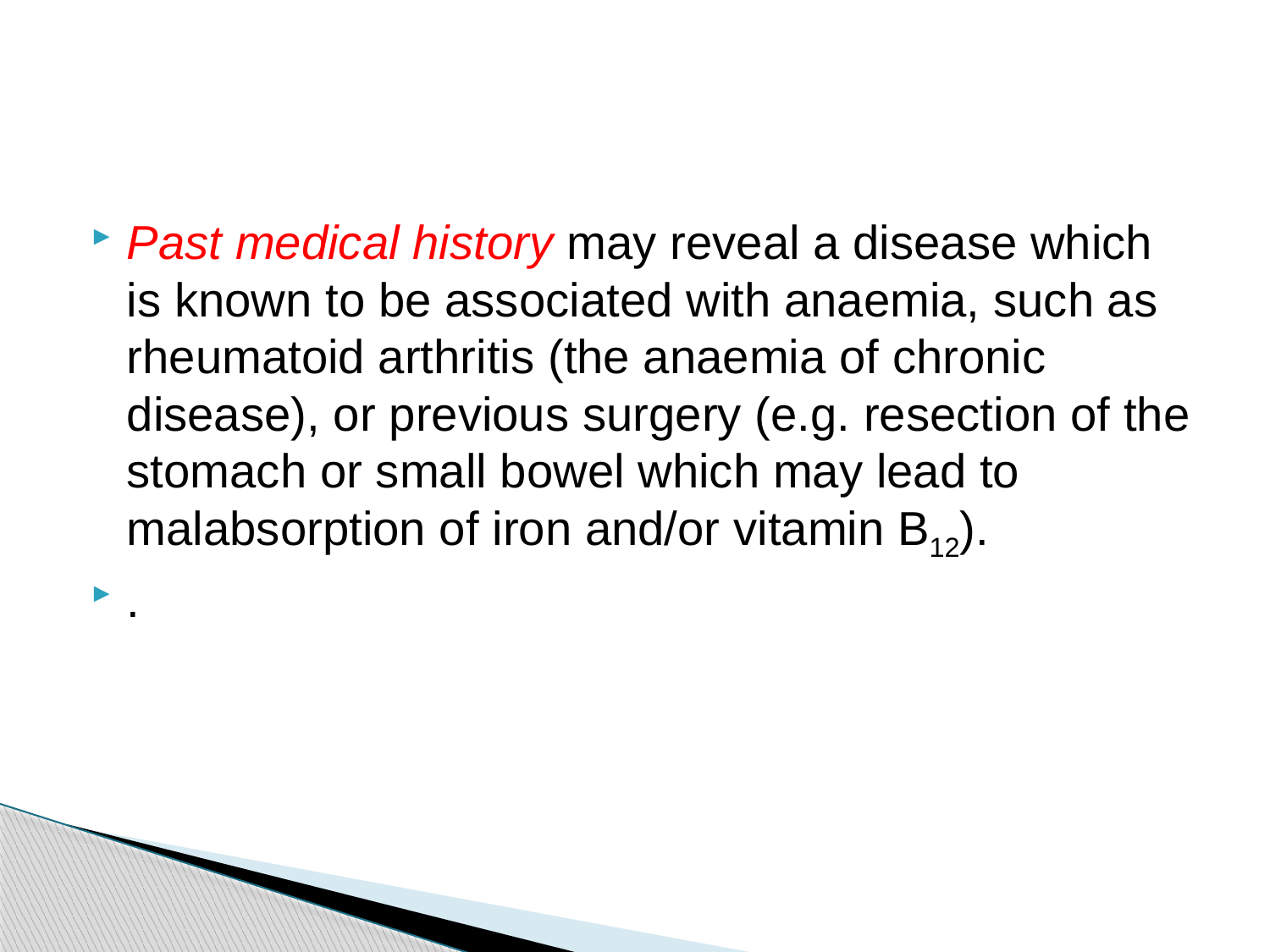

#
Past medical history may reveal a disease which is known to be associated with anaemia, such as rheumatoid arthritis (the anaemia of chronic disease), or previous surgery (e.g. resection of the stomach or small bowel which may lead to malabsorption of iron and/or vitamin B12).
.